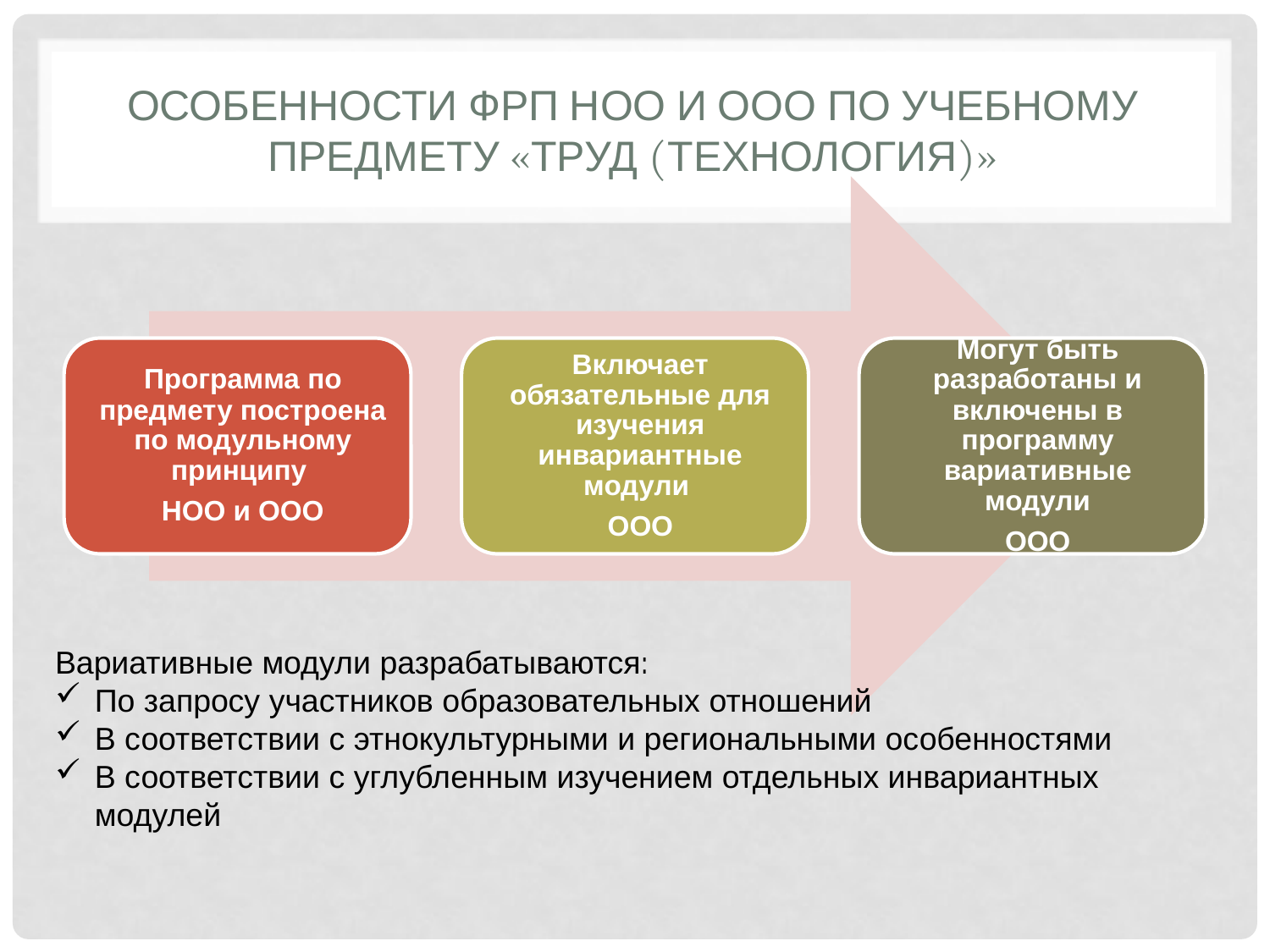

# Особенности ФРП НОО и ООО по учебному предмету «труд (технология)»
Программа по предмету построена по модульному принципу
НОО и ООО
Включает обязательные для изучения инвариантные модули
ООО
Могут быть разработаны и включены в программу вариативные модули
ООО
Вариативные модули разрабатываются:
По запросу участников образовательных отношений
В соответствии с этнокультурными и региональными особенностями
В соответствии с углубленным изучением отдельных инвариантных модулей